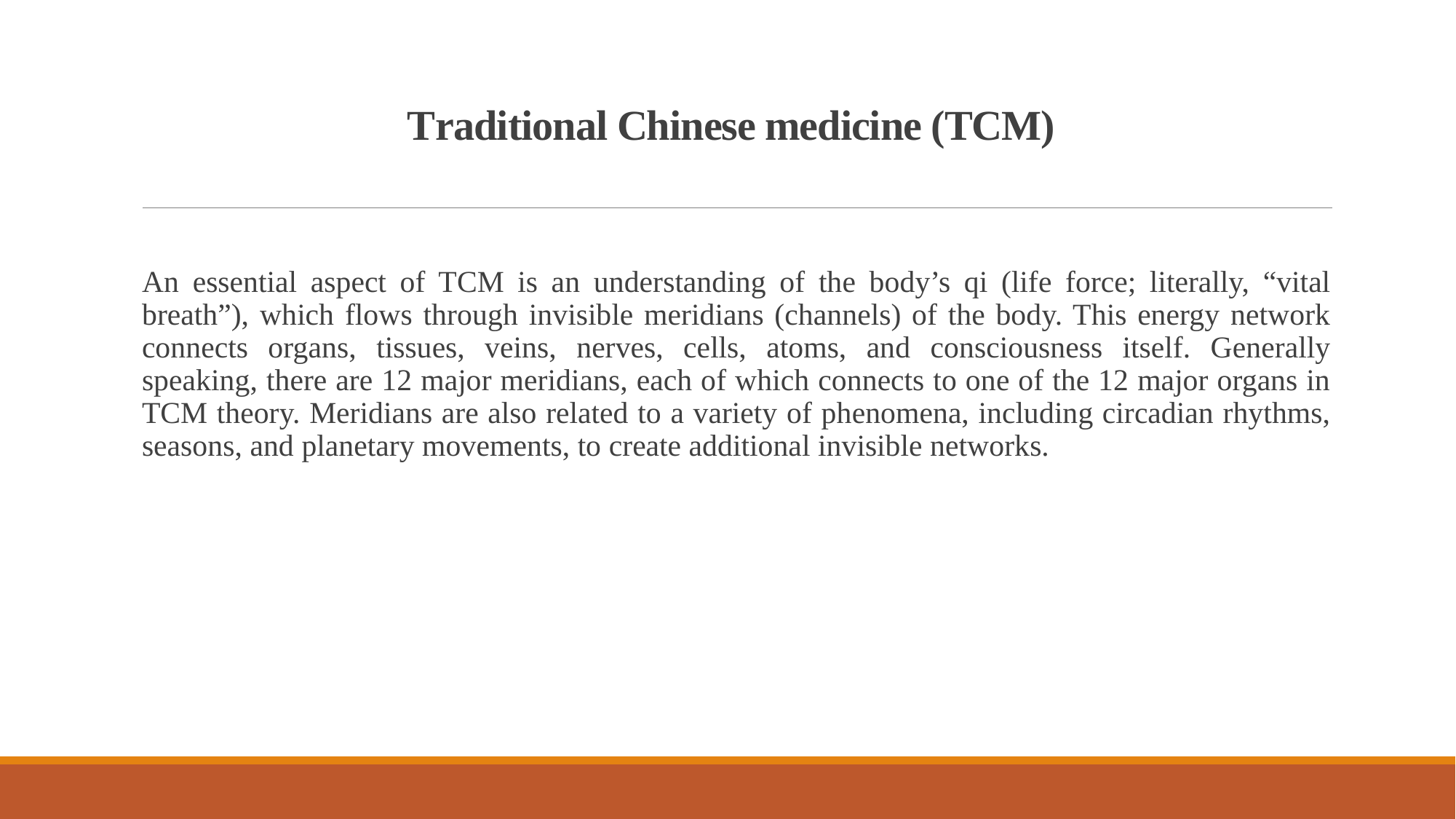

# Traditional Chinese medicine (TCM)
An essential aspect of TCM is an understanding of the body’s qi (life force; literally, “vital breath”), which flows through invisible meridians (channels) of the body. This energy network connects organs, tissues, veins, nerves, cells, atoms, and consciousness itself. Generally speaking, there are 12 major meridians, each of which connects to one of the 12 major organs in TCM theory. Meridians are also related to a variety of phenomena, including circadian rhythms, seasons, and planetary movements, to create additional invisible networks.